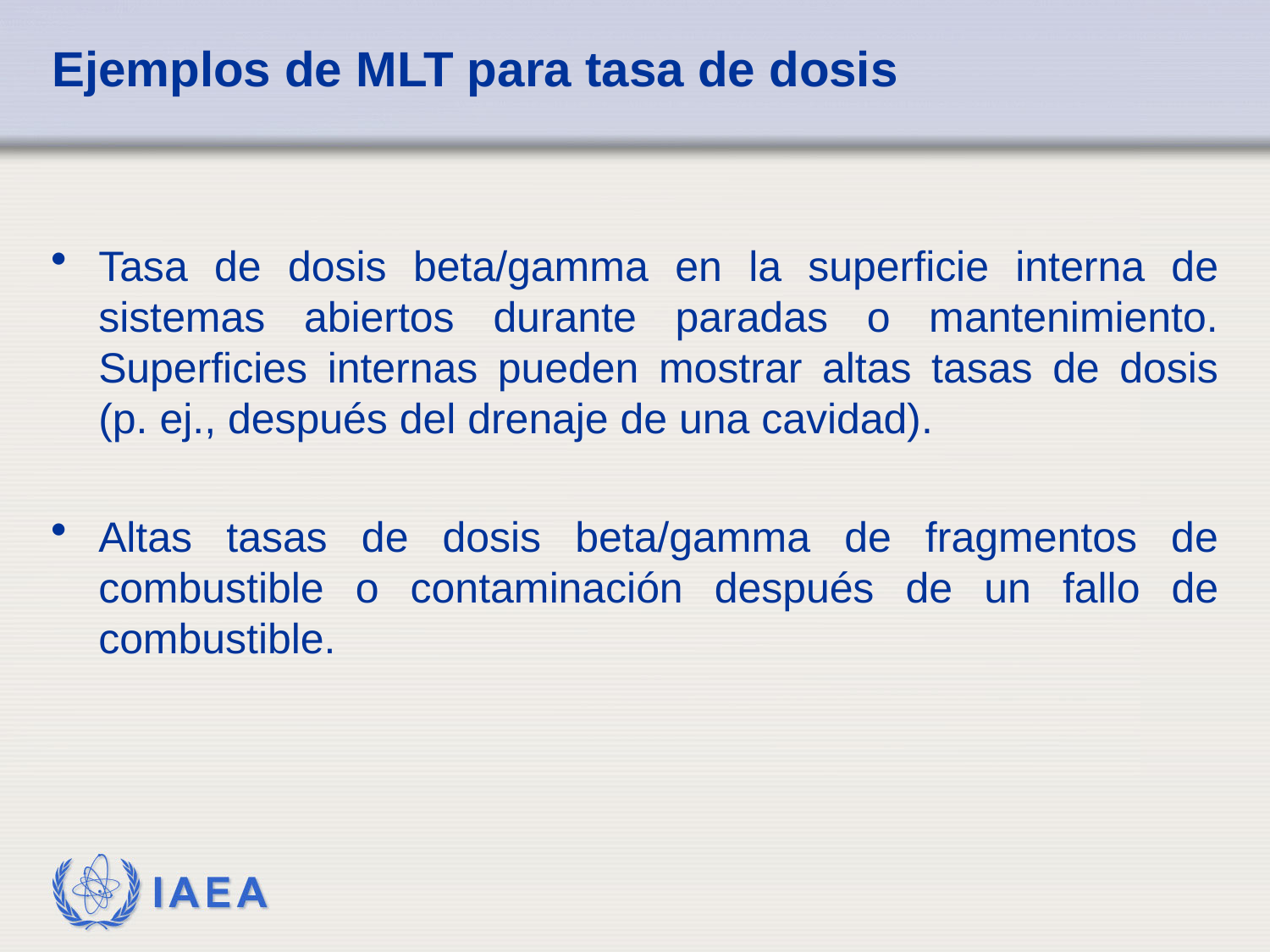

# Ejemplos de MLT para tasa de dosis
Tasa de dosis beta/gamma en la superficie interna de sistemas abiertos durante paradas o mantenimiento. Superficies internas pueden mostrar altas tasas de dosis (p. ej., después del drenaje de una cavidad).

Altas tasas de dosis beta/gamma de fragmentos de combustible o contaminación después de un fallo de combustible.